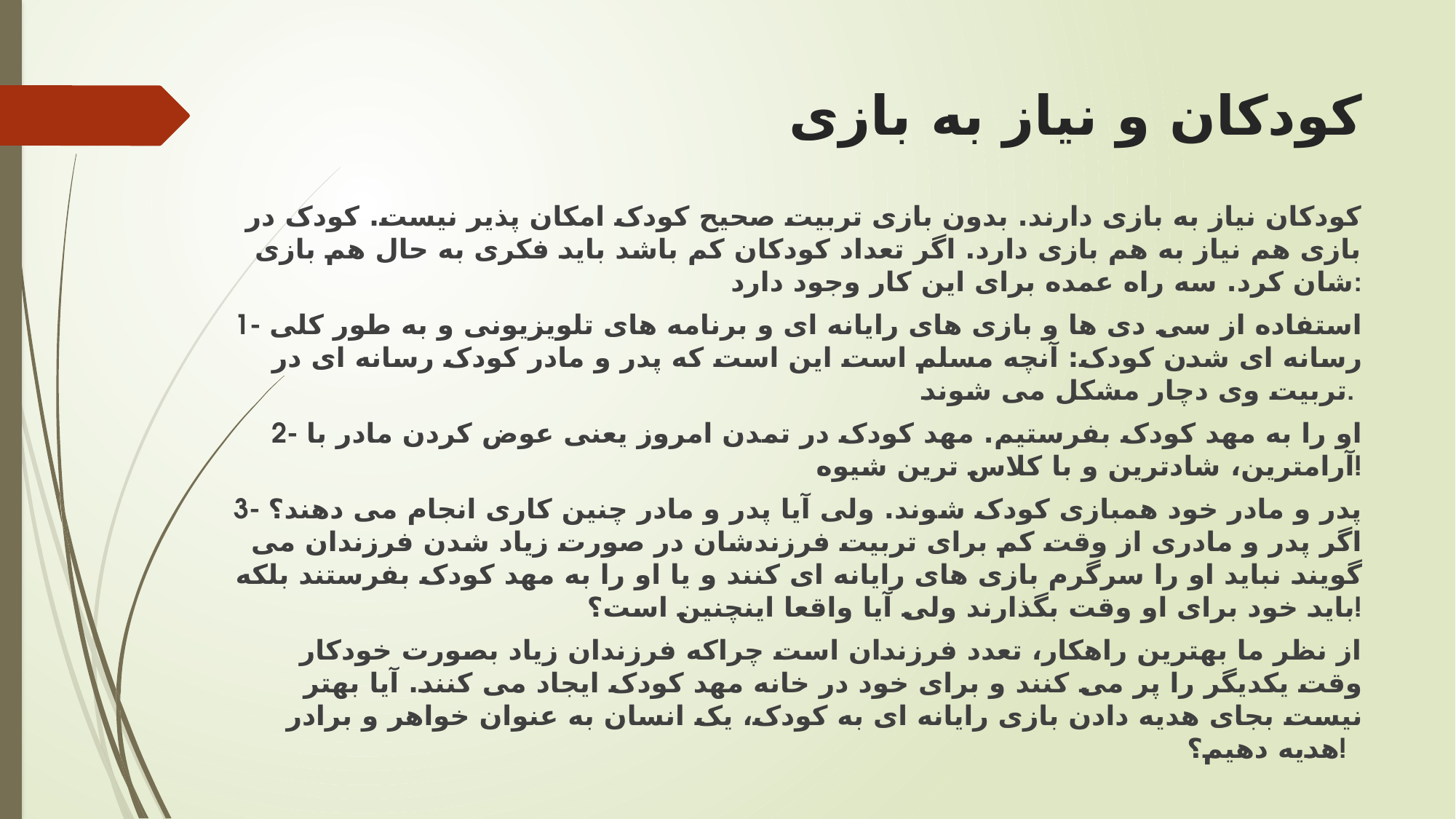

# کودکان و نیاز به بازی
کودکان نیاز به بازی دارند. بدون بازی تربیت صحیح کودک امکان پذیر نیست. کودک در بازی هم نیاز به هم بازی دارد. اگر تعداد کودکان کم باشد باید فکری به حال هم بازی شان کرد. سه راه عمده برای این کار وجود دارد:
1- استفاده از سی دی ها و بازی های رایانه ای و برنامه های تلویزیونی و به طور کلی رسانه ای شدن کودک: آنچه مسلم است این است که پدر و مادر کودک رسانه ای در تربیت وی دچار مشکل می شوند.
2- او را به مهد کودک بفرستیم. مهد کودک در تمدن امروز یعنی عوض کردن مادر با آرامترین،‌ شادترین و با کلاس ترین شیوه!
3- پدر و مادر خود همبازی کودک شوند. ولی آیا پدر و مادر چنین کاری انجام می دهند؟ اگر پدر و مادری از وقت کم برای تربیت فرزندشان در صورت زیاد شدن فرزندان می گویند نباید او را سرگرم بازی های رایانه ای کنند و یا او را به مهد کودک بفرستند بلکه باید خود برای او وقت بگذارند ولی آیا واقعا اینچنین است؟!
از نظر ما بهترین راهکار، تعدد فرزندان است چراکه فرزندان زیاد بصورت خودکار وقت یکدیگر را پر می کنند و برای خود در خانه مهد کودک ایجاد می کنند. آیا بهتر نیست بجای هدیه دادن بازی رایانه ای به کودک،‌ یک انسان به عنوان خواهر و برادر هدیه دهیم؟!